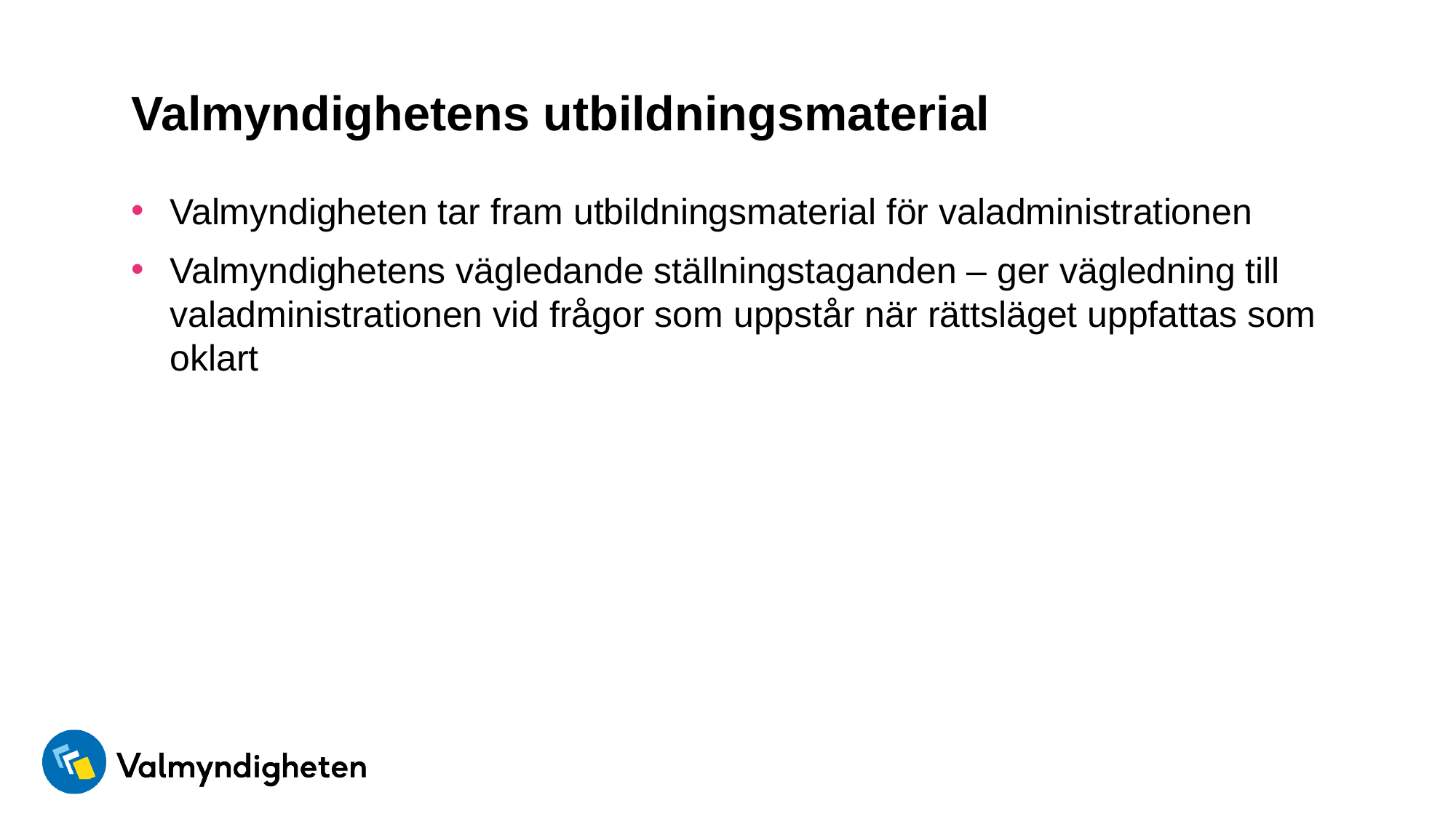

# Valmyndighetens utbildningsmaterial

Valmyndigheten tar fram utbildningsmaterial för valadministrationen
Valmyndighetens vägledande ställningstaganden – ger vägledning till valadministrationen vid frågor som uppstår när rättsläget uppfattas som oklart